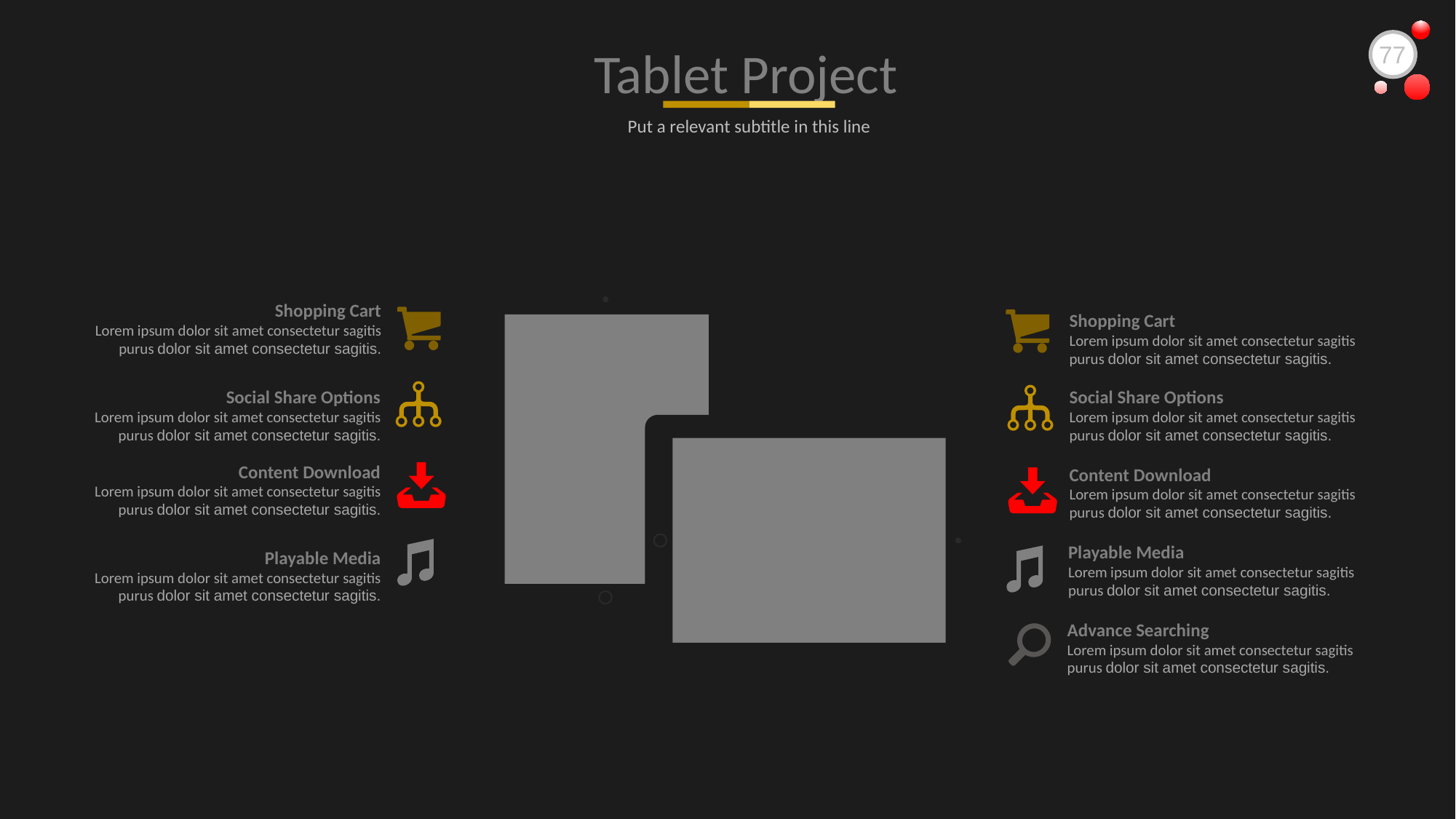

Tablet Project

77

Put a relevant subtitle in this line
Shopping Cart
Lorem ipsum dolor sit amet consectetur sagitis purus dolor sit amet consectetur sagitis.

Shopping Cart
Lorem ipsum dolor sit amet consectetur sagitis purus dolor sit amet consectetur sagitis.

Social Share Options
Lorem ipsum dolor sit amet consectetur sagitis purus dolor sit amet consectetur sagitis.
Social Share Options
Lorem ipsum dolor sit amet consectetur sagitis purus dolor sit amet consectetur sagitis.

Content Download
Lorem ipsum dolor sit amet consectetur sagitis purus dolor sit amet consectetur sagitis.
Content Download
Lorem ipsum dolor sit amet consectetur sagitis purus dolor sit amet consectetur sagitis.

Playable Media
Lorem ipsum dolor sit amet consectetur sagitis purus dolor sit amet consectetur sagitis.
Playable Media
Lorem ipsum dolor sit amet consectetur sagitis purus dolor sit amet consectetur sagitis.

Advance Searching
Lorem ipsum dolor sit amet consectetur sagitis purus dolor sit amet consectetur sagitis.